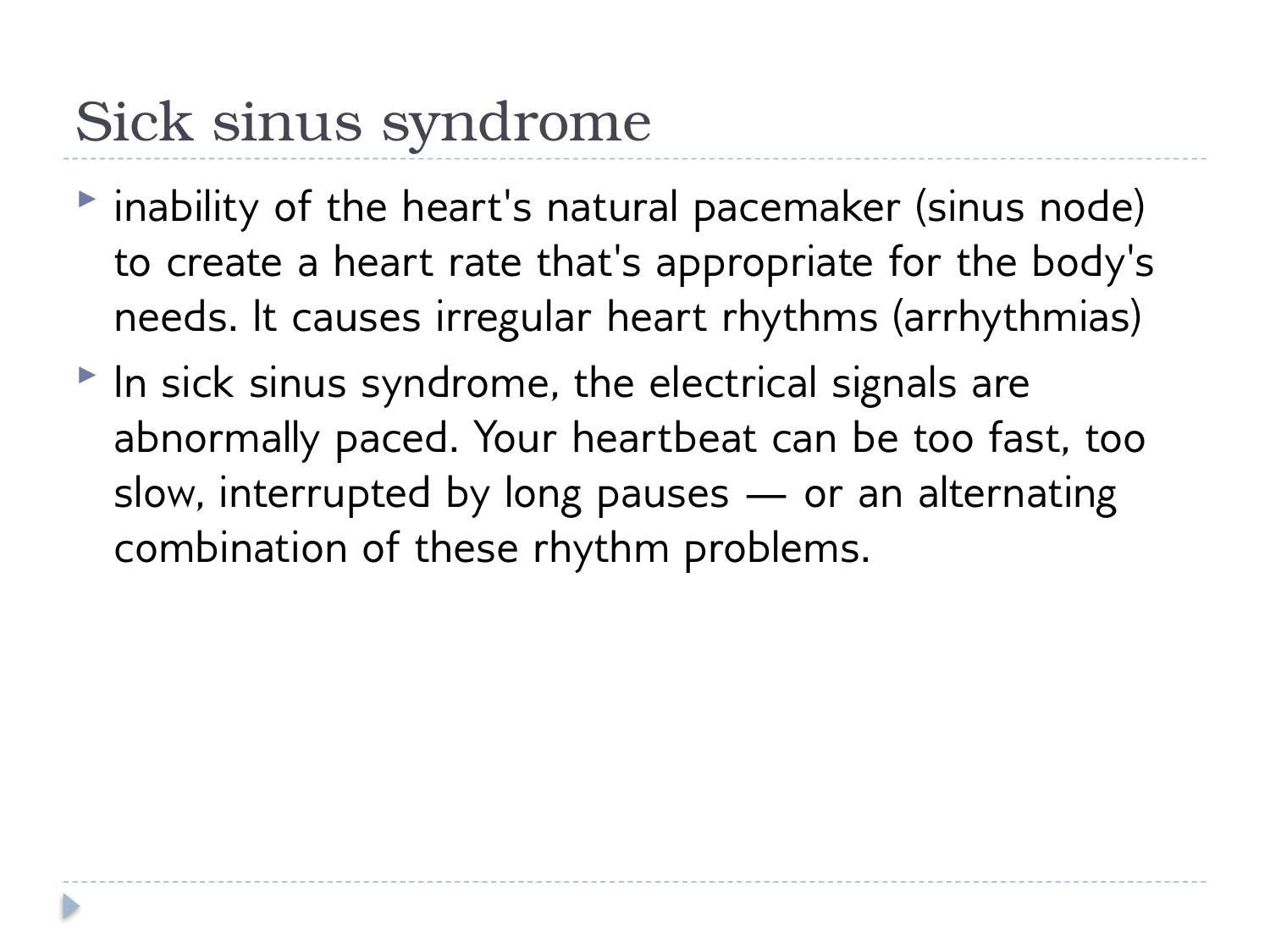

# Sick sinus syndrome
inability of the heart's natural pacemaker (sinus node) to create a heart rate that's appropriate for the body's needs. It causes irregular heart rhythms (arrhythmias)
In sick sinus syndrome, the electrical signals are abnormally paced. Your heartbeat can be too fast, too slow, interrupted by long pauses — or an alternating combination of these rhythm problems.